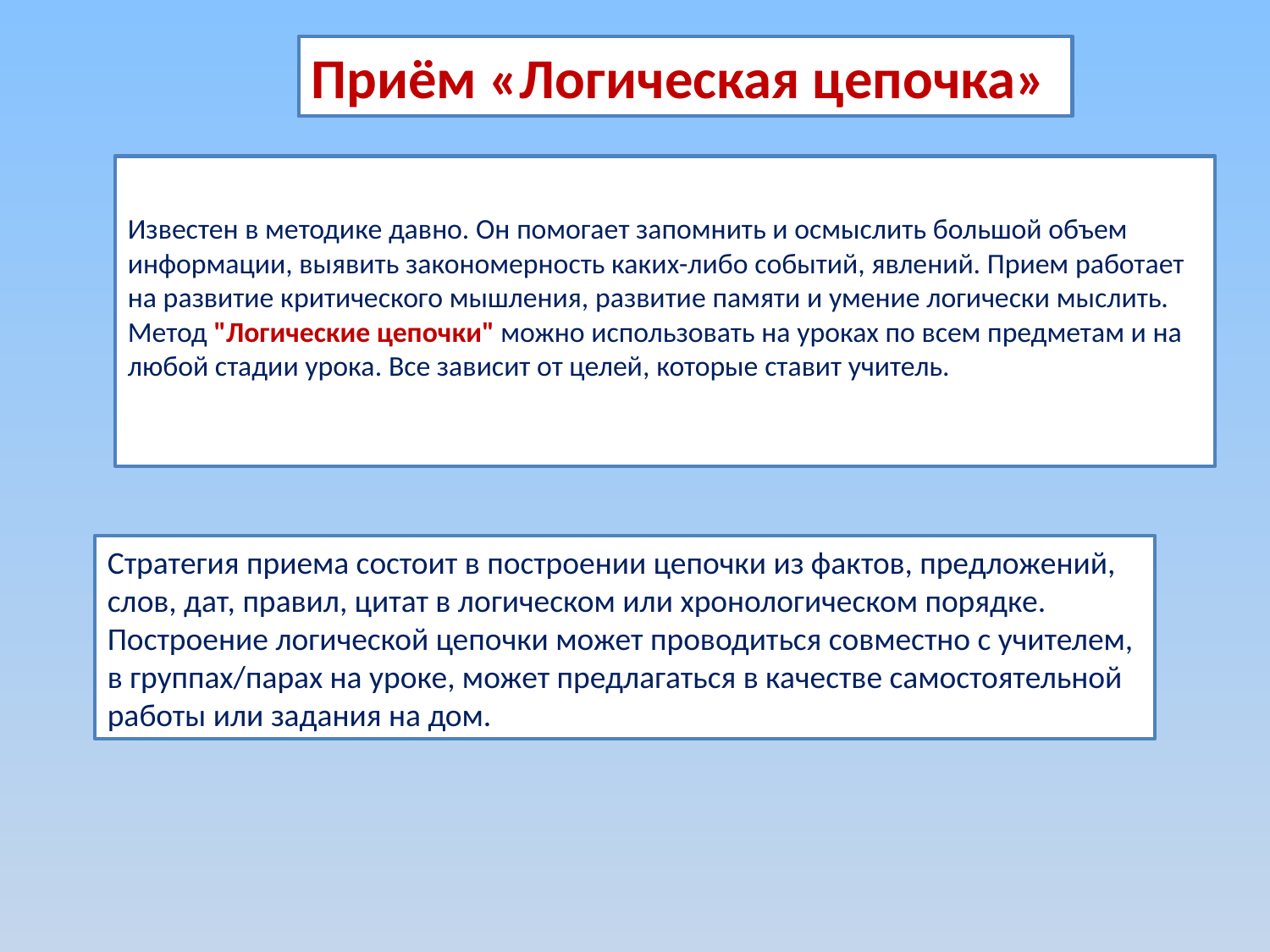

Приём «Логическая цепочка»
Известен в методике давно. Он помогает запомнить и осмыслить большой объем информации, выявить закономерность каких-либо событий, явлений. Прием работает на развитие критического мышления, развитие памяти и умение логически мыслить.
Метод "Логические цепочки" можно использовать на уроках по всем предметам и на любой стадии урока. Все зависит от целей, которые ставит учитель.
Стратегия приема состоит в построении цепочки из фактов, предложений, слов, дат, правил, цитат в логическом или хронологическом порядке. Построение логической цепочки может проводиться совместно с учителем, в группах/парах на уроке, может предлагаться в качестве самостоятельной работы или задания на дом.